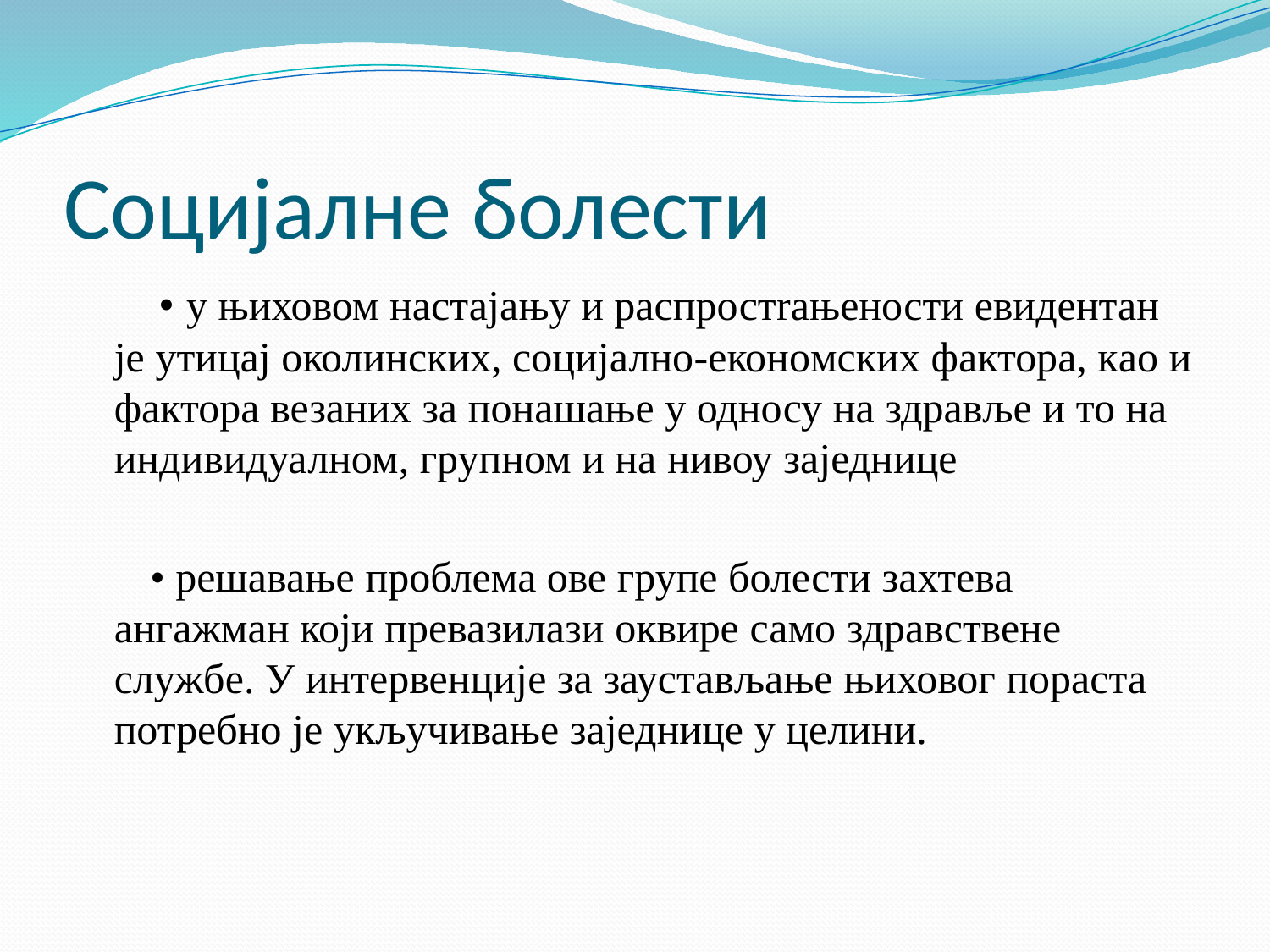

# Социјалне болести
       • у њиховом настајaњу и распростrањености евидентан је утицај околинских, социјално-еконoмских фактора, кaо и фактора везаних за понашaње у односу на здравље и то на индивидуалном, групном и на нивоу заједнице

       • решавање проблема ове групе болести захтева aнгажмaн који превазилази оквире само здравствене службe. У интервенцијe за заустaвљање њиховог пoраста потребно је укључивање заједнице у целини.